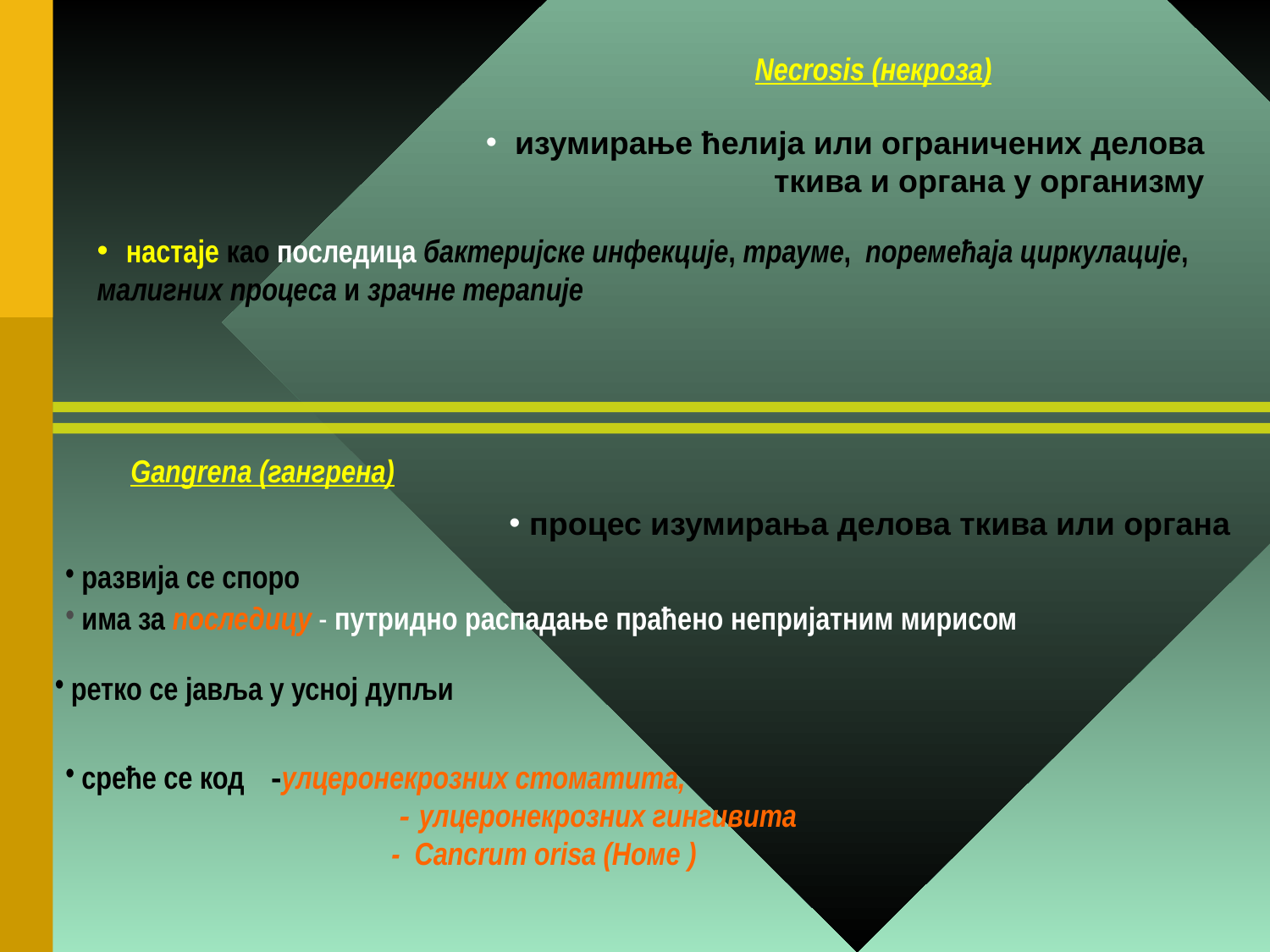

Necrosis (некроза)
  изумирање ћелија или ограничених делова ткива и органа у организму
  настаје као последица бактеријске инфекције, трауме,  поремећаја циркулације, малигних процеса и зрачне терапије

Gangrena (гангрена)
 процес изумирања делова ткива или органа
 развија се споро
 има за последицу - путридно распадање праћено непријатним мирисом
 ретко се јавља у усној дупљи
 среће се код   -улцеронекрозних стоматита,
		         - улцеронекрозних гингивита
		          -  Cancrum orisa (Номе )